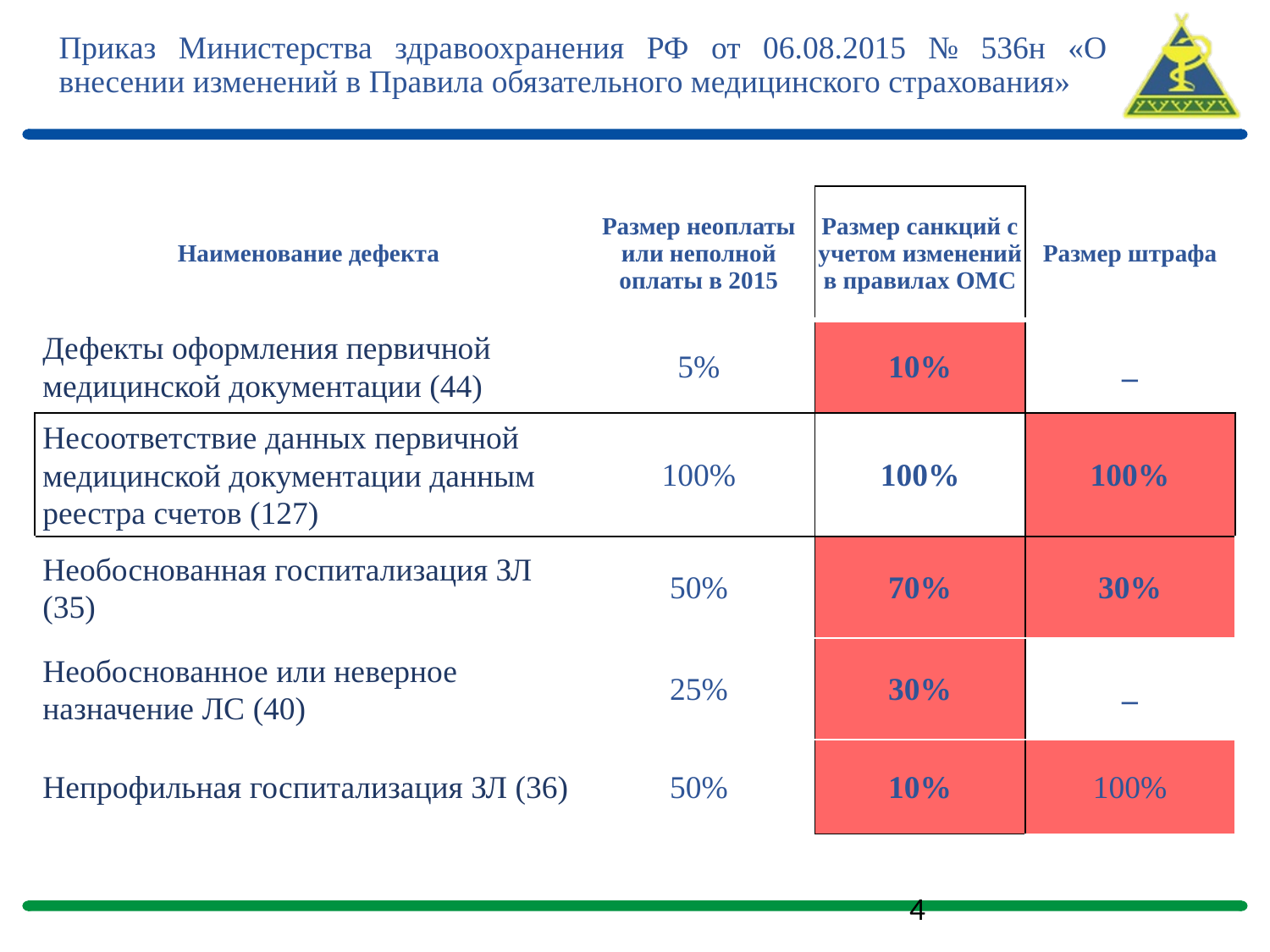

# Приказ Министерства здравоохранения РФ от 06.08.2015 № 536н «О внесении изменений в Правила обязательного медицинского страхования»

| Наименование дефекта | Размер неоплаты или неполной оплаты в 2015 | Размер санкций с учетом изменений в правилах ОМС | Размер штрафа |
| --- | --- | --- | --- |
| Дефекты оформления первичной медицинской документации (44) | 5% | 10% | \_ |
| Несоответствие данных первичной медицинской документации данным реестра счетов (127) | 100% | 100% | 100% |
| Необоснованная госпитализация ЗЛ (35) | 50% | 70% | 30% |
| Необоснованное или неверное назначение ЛС (40) | 25% | 30% | \_ |
| Непрофильная госпитализация ЗЛ (36) | 50% | 10% | 100% |
4